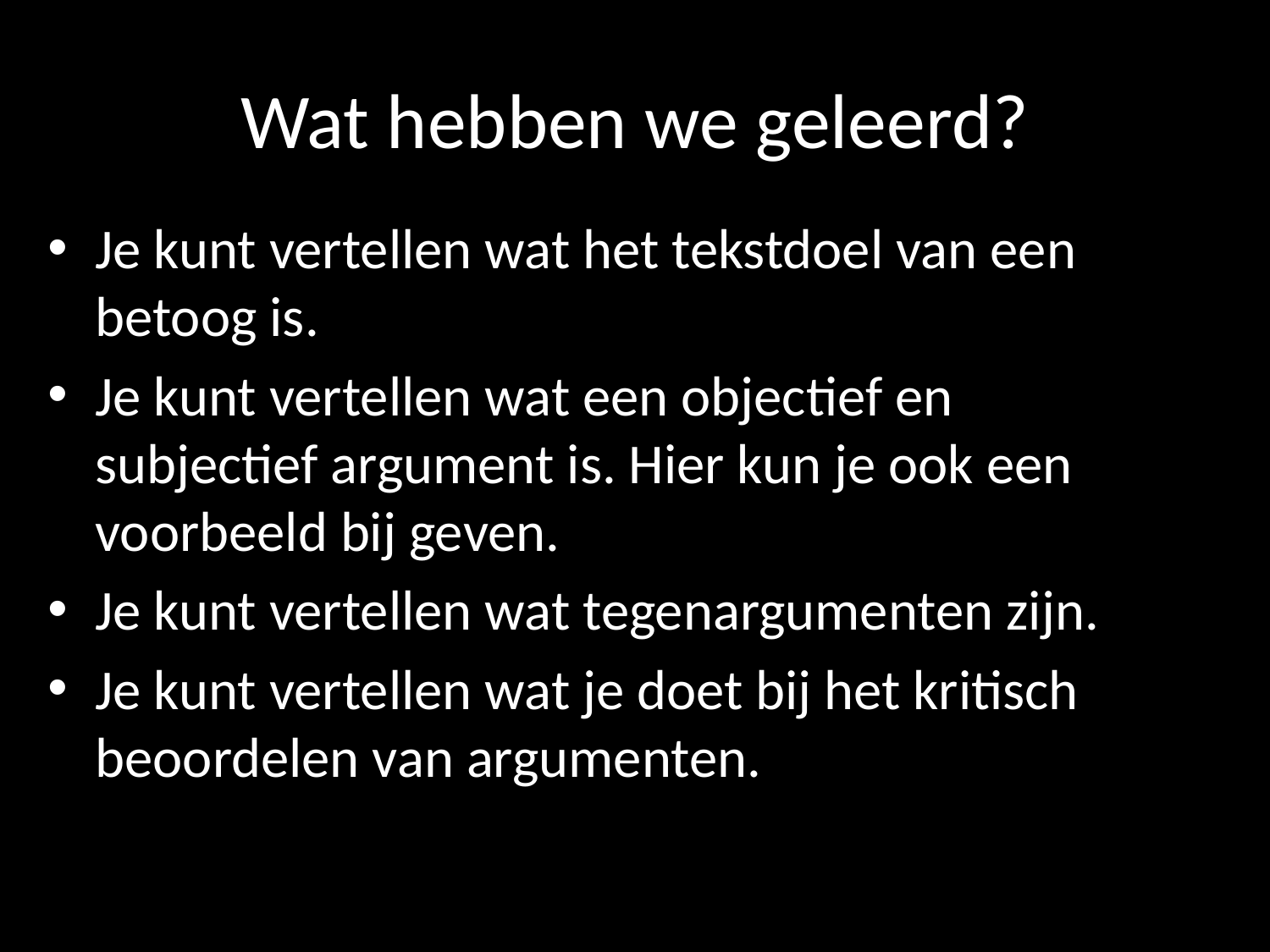

# Wat hebben we geleerd?
Je kunt vertellen wat het tekstdoel van een betoog is.
Je kunt vertellen wat een objectief en subjectief argument is. Hier kun je ook een voorbeeld bij geven.
Je kunt vertellen wat tegenargumenten zijn.
Je kunt vertellen wat je doet bij het kritisch beoordelen van argumenten.